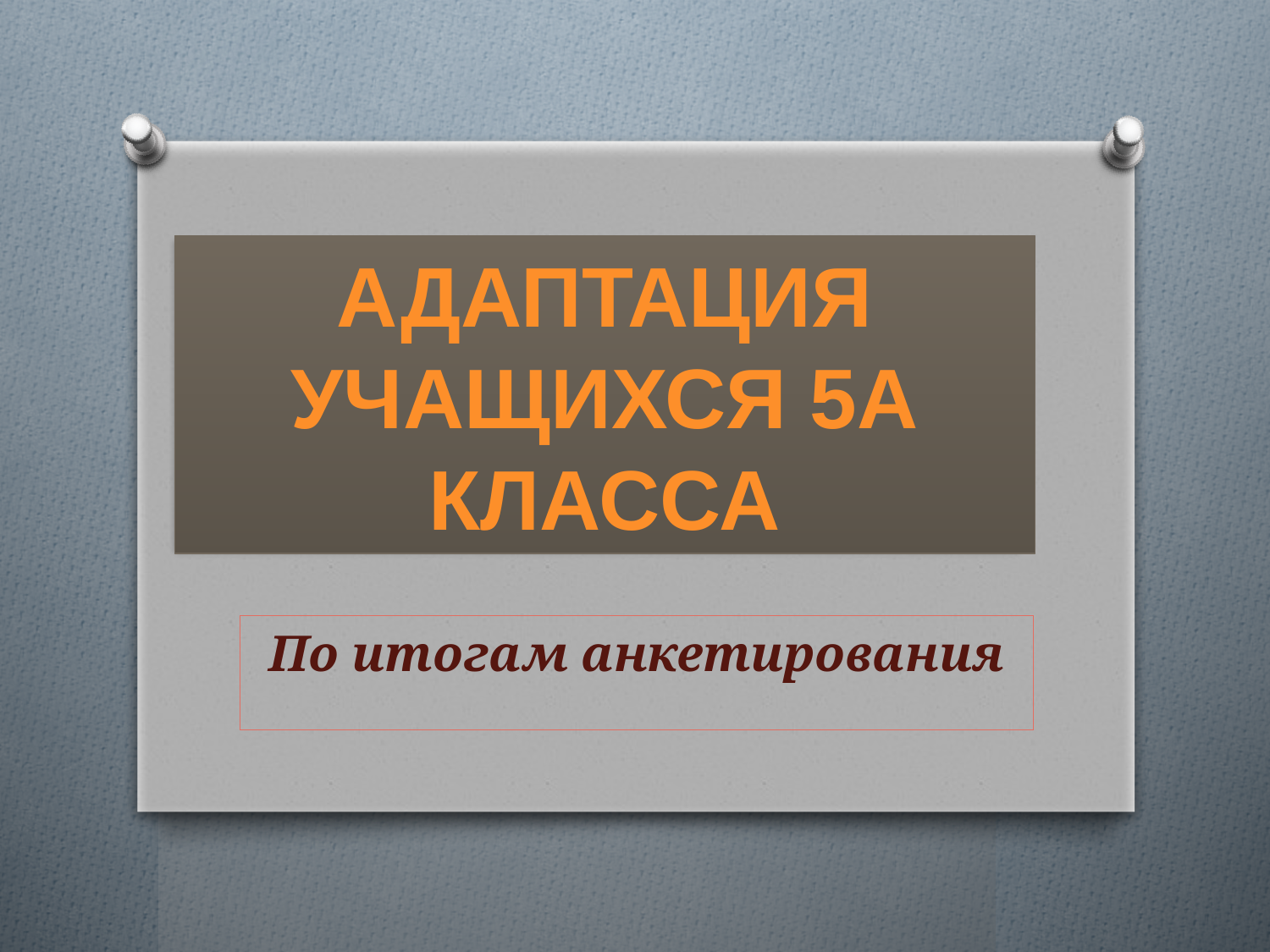

Адаптация учащихся 5А класса
По итогам анкетирования